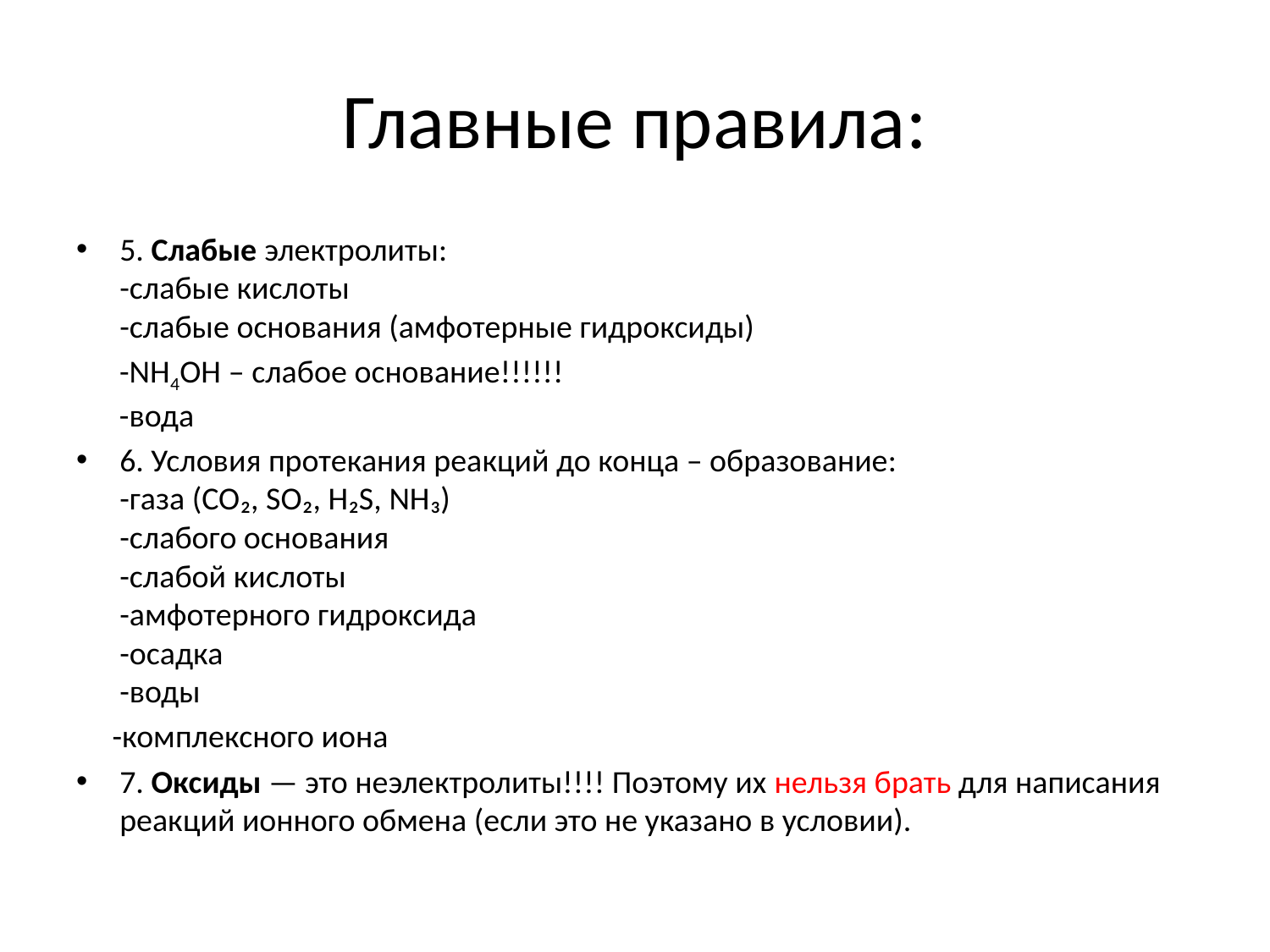

# Главные правила:
5. Слабые электролиты:
-слабые кислоты
-слабые основания (амфотерные гидроксиды)
      -NH4OH – слабое основание!!!!!!
      -вода
6. Условия протекания реакций до конца – образование:
-газа (CO₂, SO₂, H₂S, NH₃)
-слабого основания
-слабой кислоты
-амфотерного гидроксида
-осадка
-воды
     -комплексного иона
7. Оксиды — это неэлектролиты!!!! Поэтому их нельзя брать для написания реакций ионного обмена (если это не указано в условии).